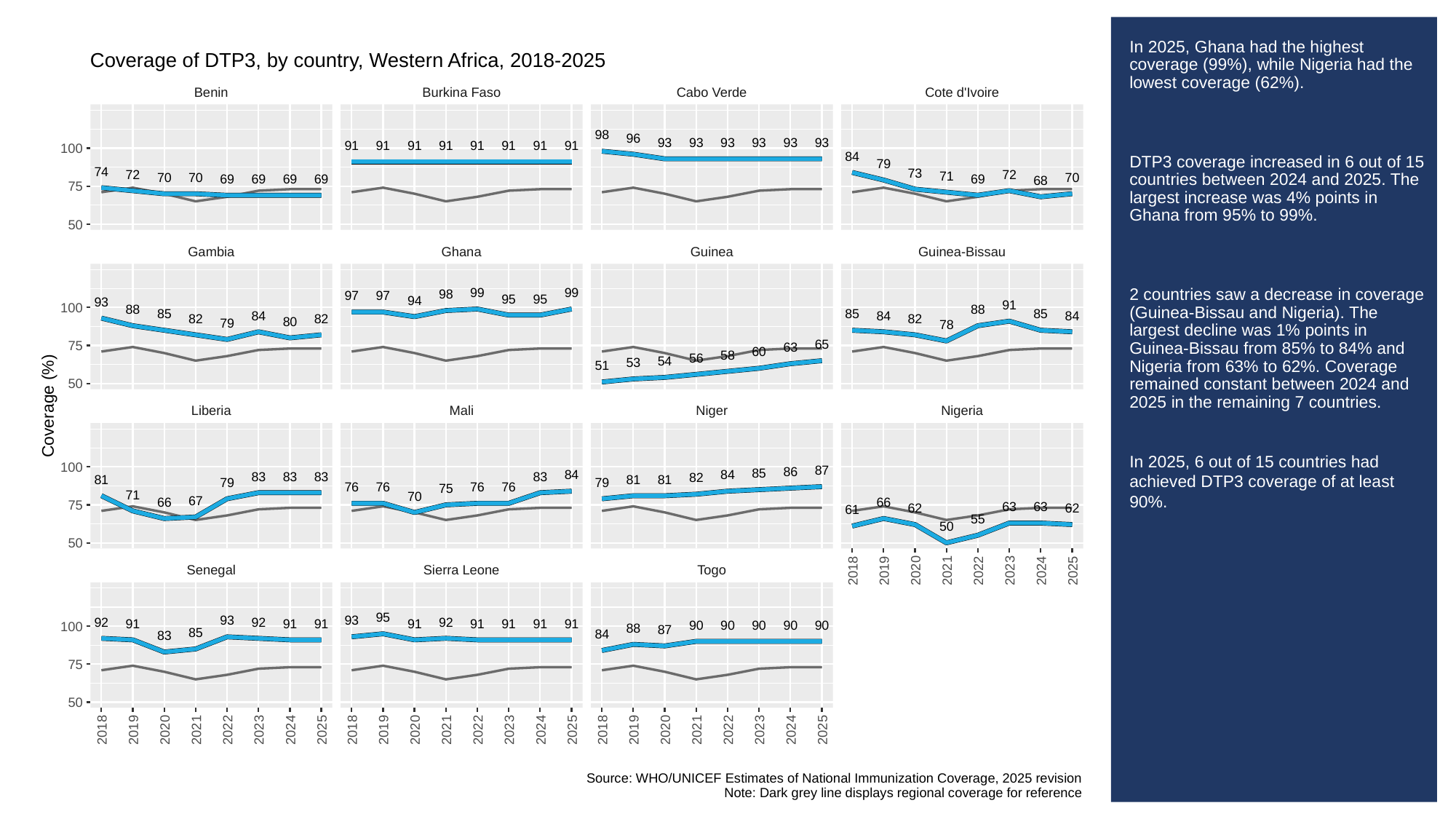

# In 2025, Ghana had the highest coverage (99%), while Nigeria had the lowest coverage (62%).

DTP3 coverage increased in 6 out of 15 countries between 2024 and 2025. The largest increase was 4% points in Ghana from 95% to 99%.

2 countries saw a decrease in coverage (Guinea-Bissau and Nigeria). The largest decline was 1% points in Guinea-Bissau from 85% to 84% and Nigeria from 63% to 62%. Coverage remained constant between 2024 and 2025 in the remaining 7 countries.

In 2025, 6 out of 15 countries had achieved DTP3 coverage of at least 90%.

Coverage of DTP3, by country, Western Africa, 2018-2025
Benin
Burkina Faso
Cabo Verde
Cote d'Ivoire

98
96
93
93
93
93
93
93
91
91
91
91
91
91
91
91
100

84

79

74

73
72
72
71
70
70
70

69
69
69
69
69
68
75

50

Gambia
Ghana
Guinea
Guinea-Bissau

99
99

98
97
97
95
95
94
93
91
100
88
88

85
85
85

84
84
84
82
82
82
80
79

78

65
75
63

60

58
56
54
53
51

50

Coverage (%)
Liberia
Mali
Niger
Nigeria

100
87
86

85
84
84
83
83
83
83
82
81
81
81
79
79
76
76
76
76
75

71
70

67
66
66
75
63
63
62
62
61

55

50

50

Senegal
Sierra Leone
Togo
2018
2019
2020
2021
2022
2023
2024
2025

95
93
93
92
92
92
91
91
91
91
91
91
91
91
90
90
90
90
90
100
88
87

85
84
83

75

50

2018
2019
2020
2021
2022
2023
2024
2025
2018
2019
2020
2021
2022
2023
2024
2025
2018
2019
2020
2021
2022
2023
2024
2025
Source: WHO/UNICEF Estimates of National Immunization Coverage, 2025 revision
Note: Dark grey line displays regional coverage for reference